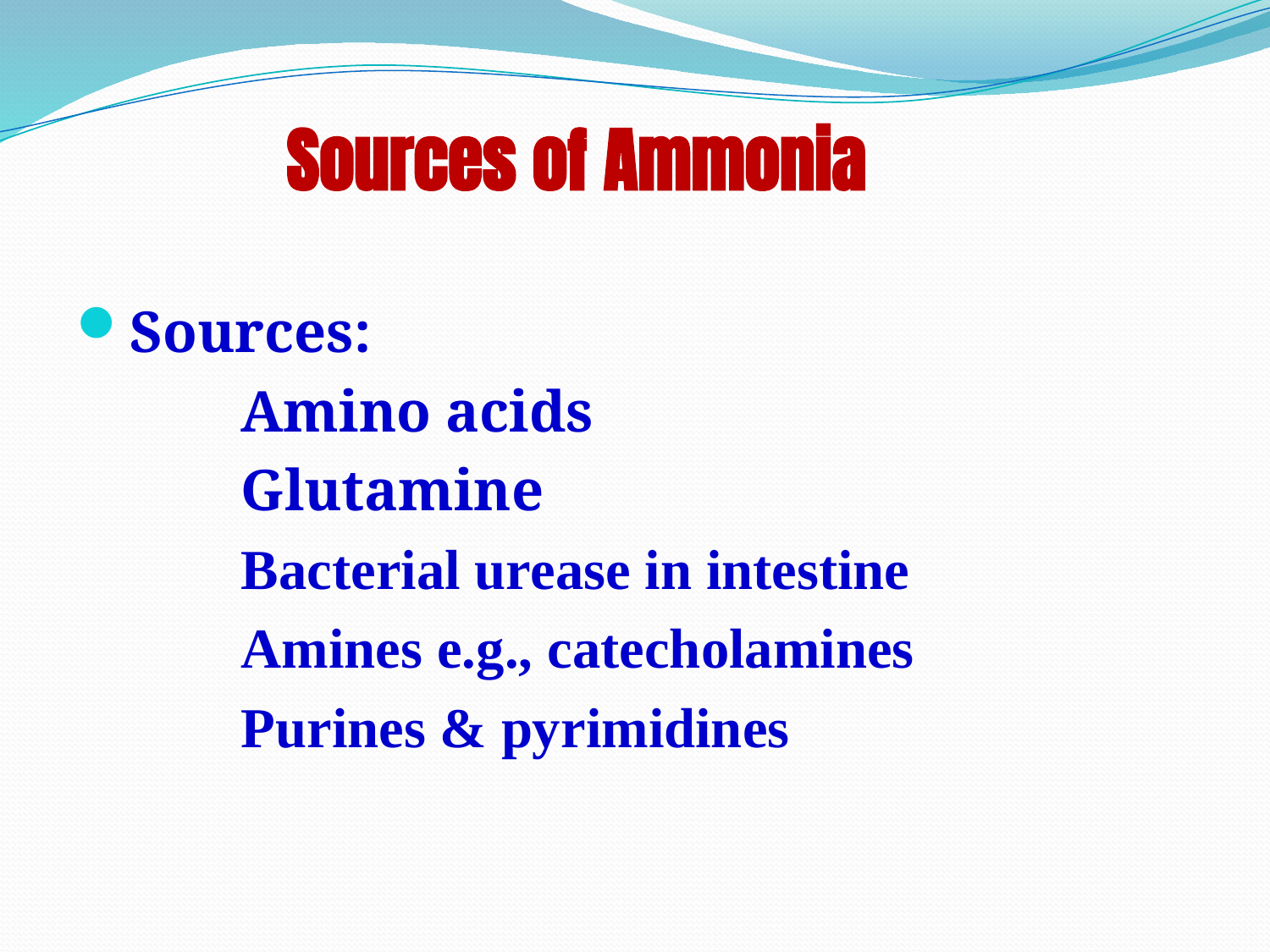

# Sources of Ammonia
Sources:
		Amino acids
		Glutamine
		Bacterial urease in intestine
		Amines e.g., catecholamines
		Purines & pyrimidines